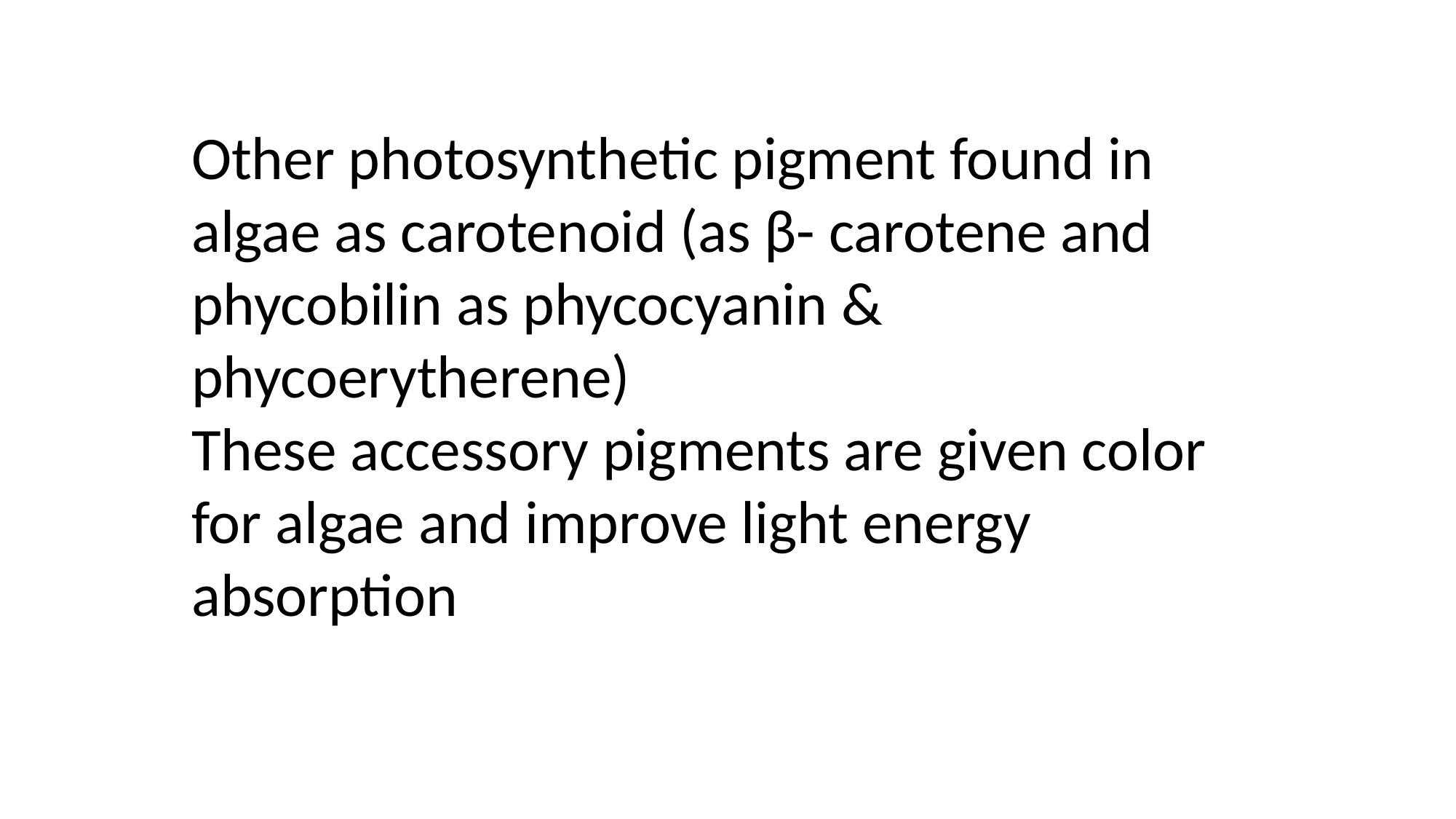

Other photosynthetic pigment found in algae as carotenoid (as β- carotene and phycobilin as phycocyanin & phycoerytherene)
These accessory pigments are given color for algae and improve light energy absorption